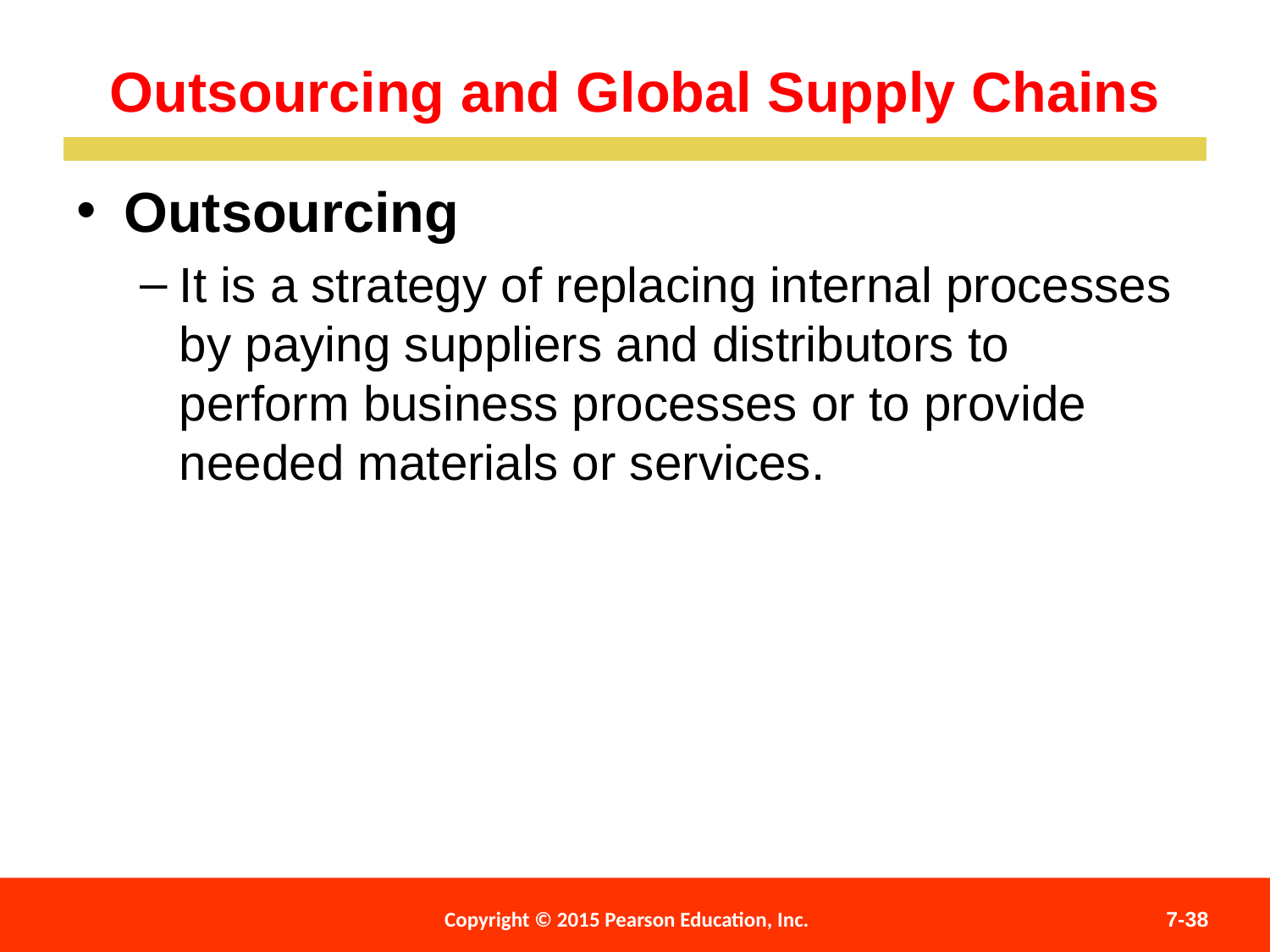

Outsourcing and Global Supply Chains
Outsourcing
It is a strategy of replacing internal processes by paying suppliers and distributors to perform business processes or to provide needed materials or services.